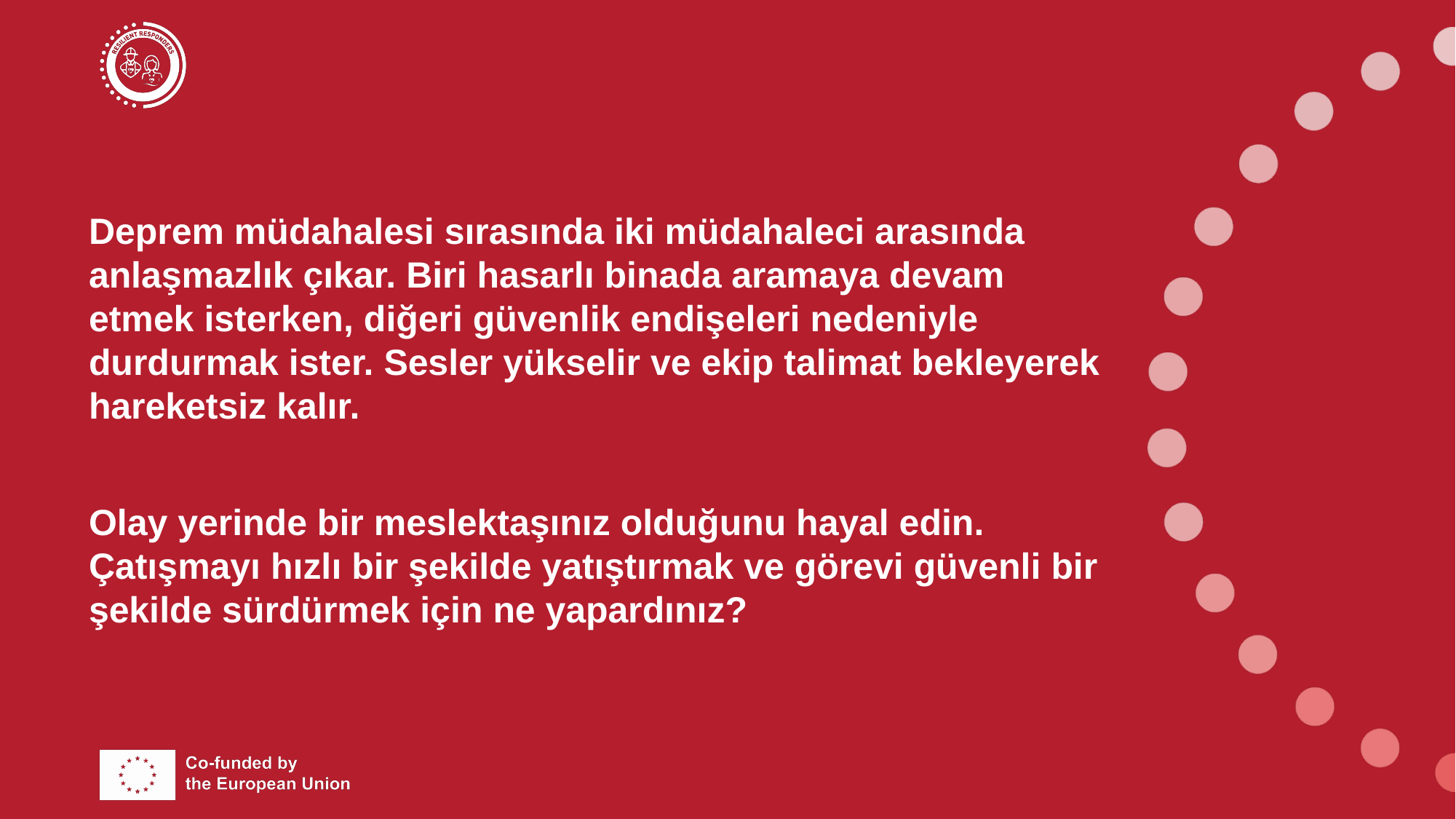

# Deprem müdahalesi sırasında iki müdahaleci arasında anlaşmazlık çıkar. Biri hasarlı binada aramaya devam etmek isterken, diğeri güvenlik endişeleri nedeniyle durdurmak ister. Sesler yükselir ve ekip talimat bekleyerek hareketsiz kalır. Olay yerinde bir meslektaşınız olduğunu hayal edin. Çatışmayı hızlı bir şekilde yatıştırmak ve görevi güvenli bir şekilde sürdürmek için ne yapardınız?